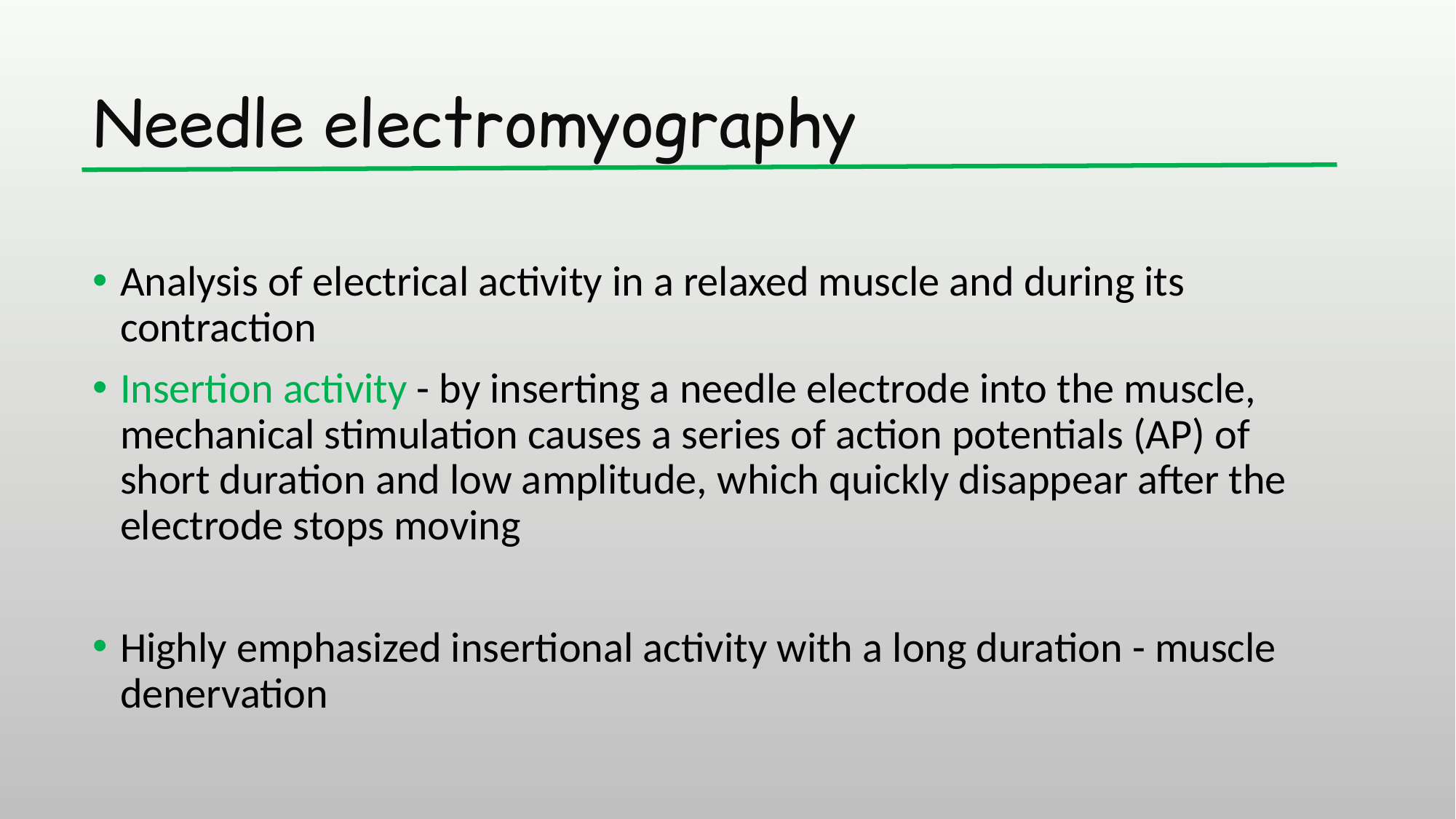

# Needle electromyography
Analysis of electrical activity in a relaxed muscle and during its contraction
Insertion activity - by inserting a needle electrode into the muscle, mechanical stimulation causes a series of action potentials (AP) of short duration and low amplitude, which quickly disappear after the electrode stops moving

Highly emphasized insertional activity with a long duration - muscle denervation